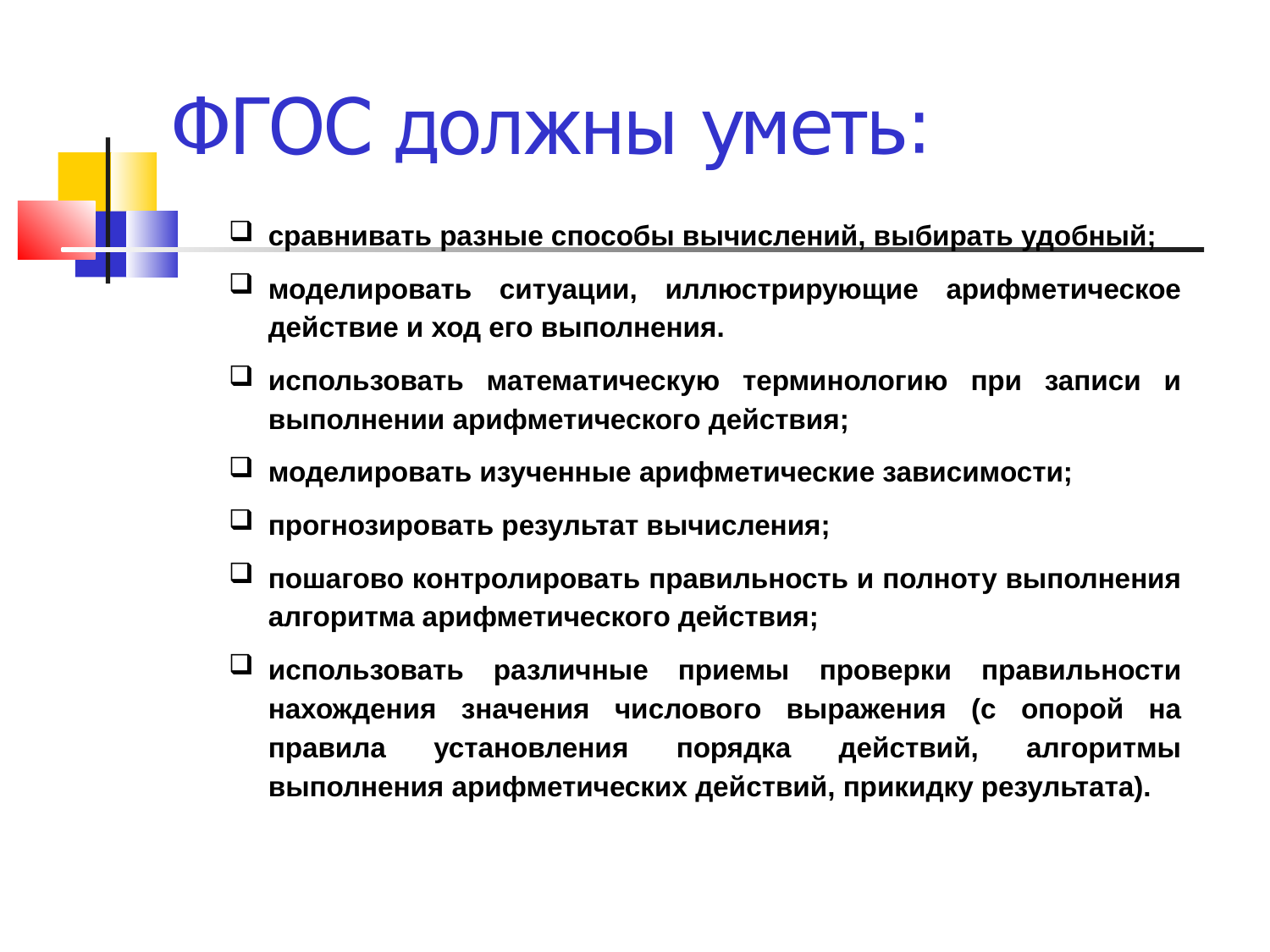

# ФГОС должны уметь:
сравнивать разные способы вычислений, выбирать удобный;
моделировать ситуации, иллюстрирующие арифметическое действие и ход его выполнения.
использовать математическую терминологию при записи и выполнении арифметического действия;
моделировать изученные арифметические зависимости;
прогнозировать результат вычисления;
пошагово контролировать правильность и полноту выполнения алгоритма арифметического действия;
использовать различные приемы проверки правильности нахождения значения числового выражения (с опорой на правила установления порядка действий, алгоритмы выполнения арифметических действий, прикидку результата).